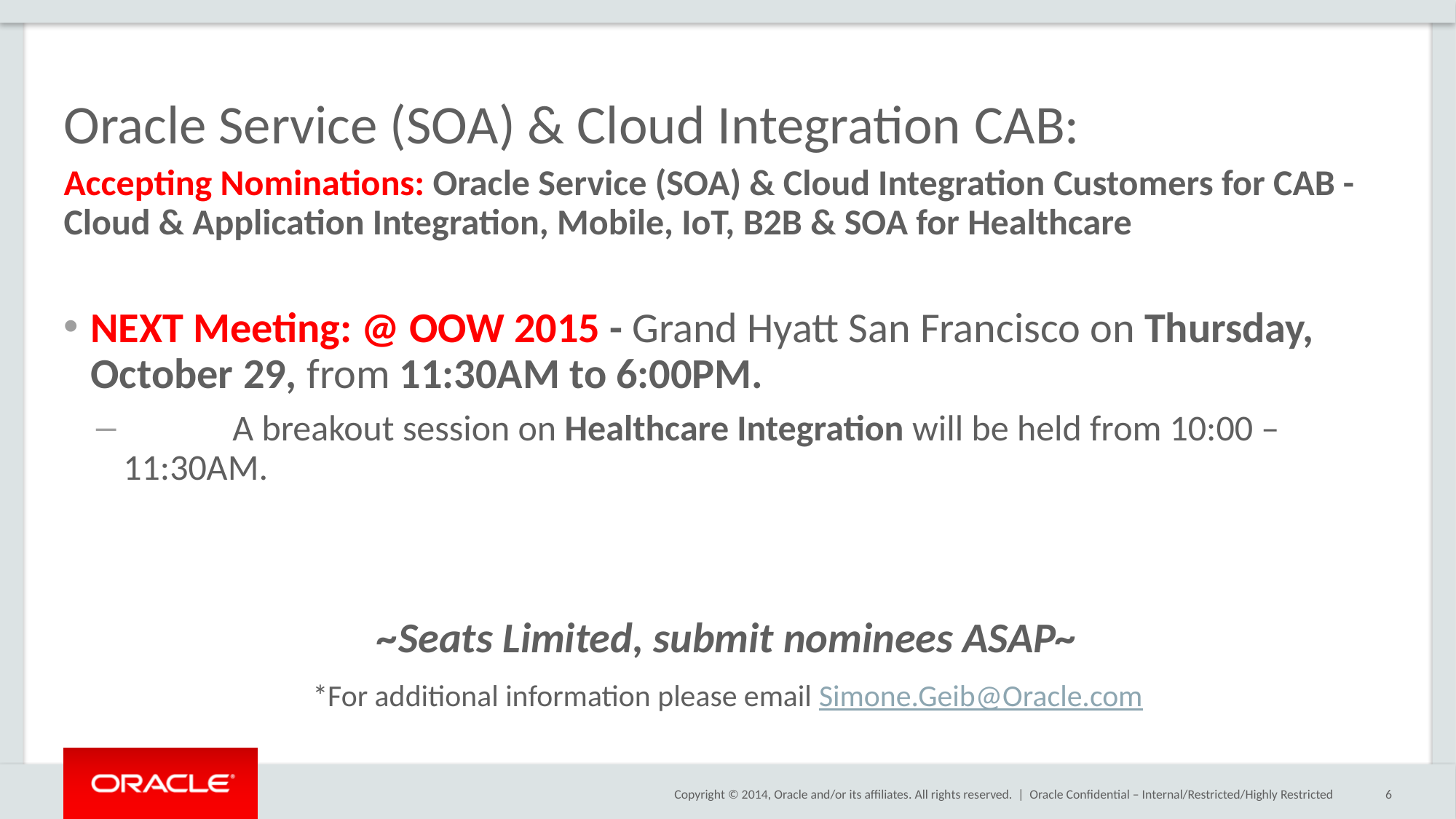

# Oracle Service (SOA) & Cloud Integration CAB:
Accepting Nominations: Oracle Service (SOA) & Cloud Integration Customers for CAB - Cloud & Application Integration, Mobile, IoT, B2B & SOA for Healthcare

NEXT Meeting: @ OOW 2015 - Grand Hyatt San Francisco on Thursday, October 29, from 11:30AM to 6:00PM.
 	A breakout session on Healthcare Integration will be held from 10:00 – 11:30AM.

~Seats Limited, submit nominees ASAP~
*For additional information please email Simone.Geib@Oracle.com

Oracle Confidential – Internal/Restricted/Highly Restricted
6